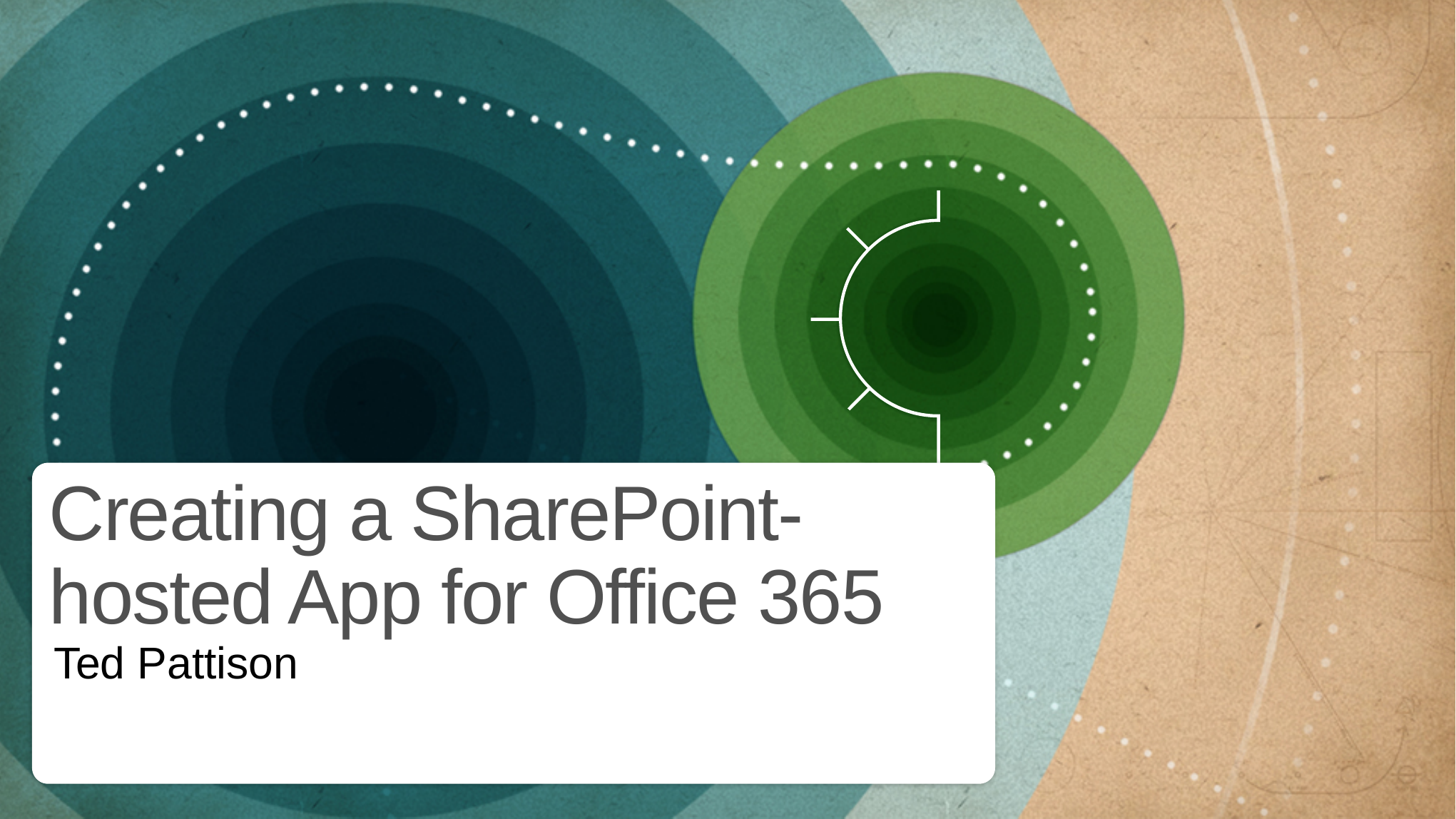

# Creating a SharePoint-hosted App for Office 365
Ted Pattison